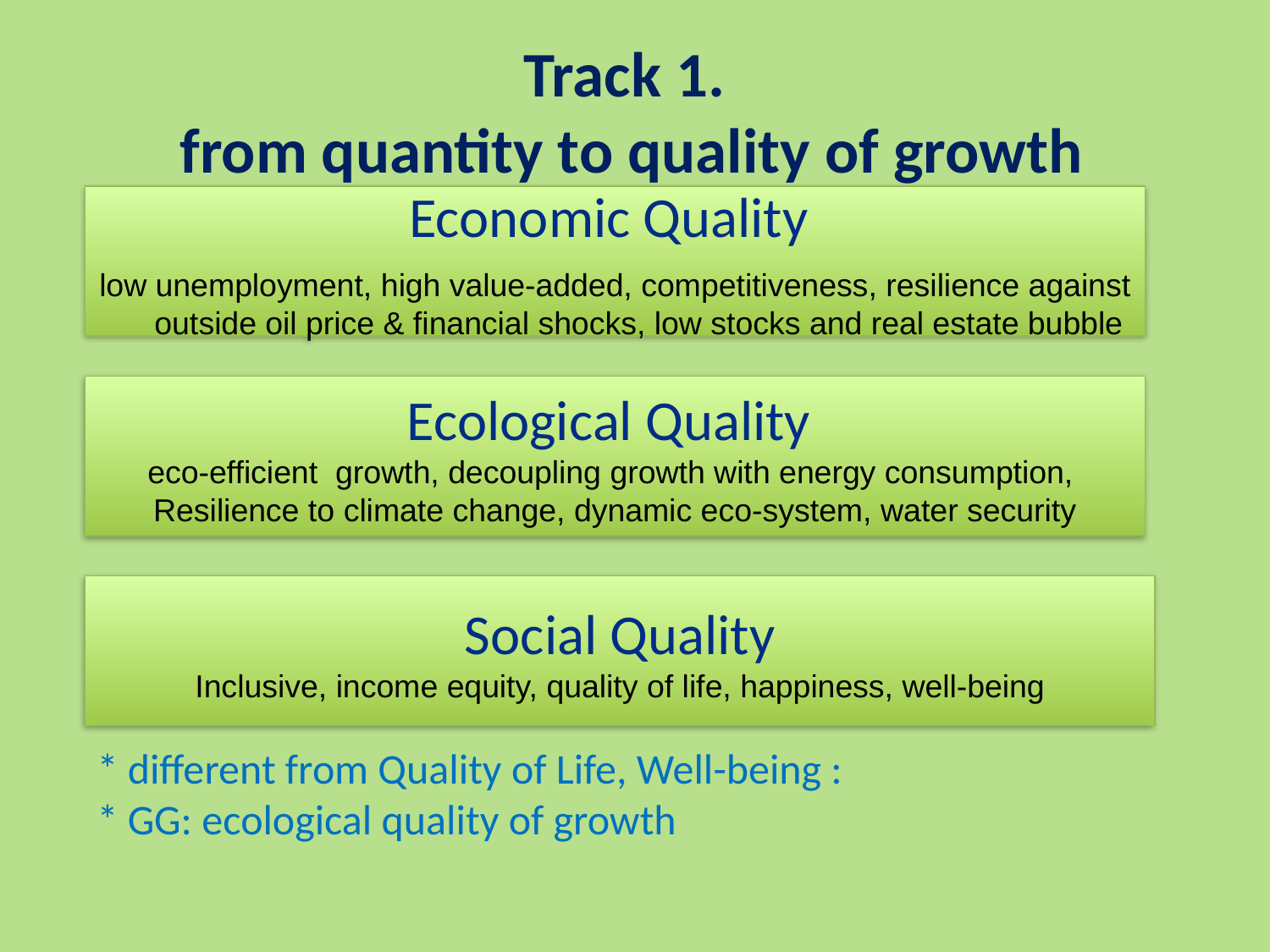

Track 1.
 from quantity to quality of growth

Economic Quality
low unemployment, high value-added, competitiveness, resilience against outside oil price & financial shocks, low stocks and real estate bubble
Ecological Quality
eco-efficient  growth, decoupling growth with energy consumption,
Resilience to climate change, dynamic eco-system, water security
Social Quality
Inclusive, income equity, quality of life, happiness, well-being
 * different from Quality of Life, Well-being :
 * GG: ecological quality of growth